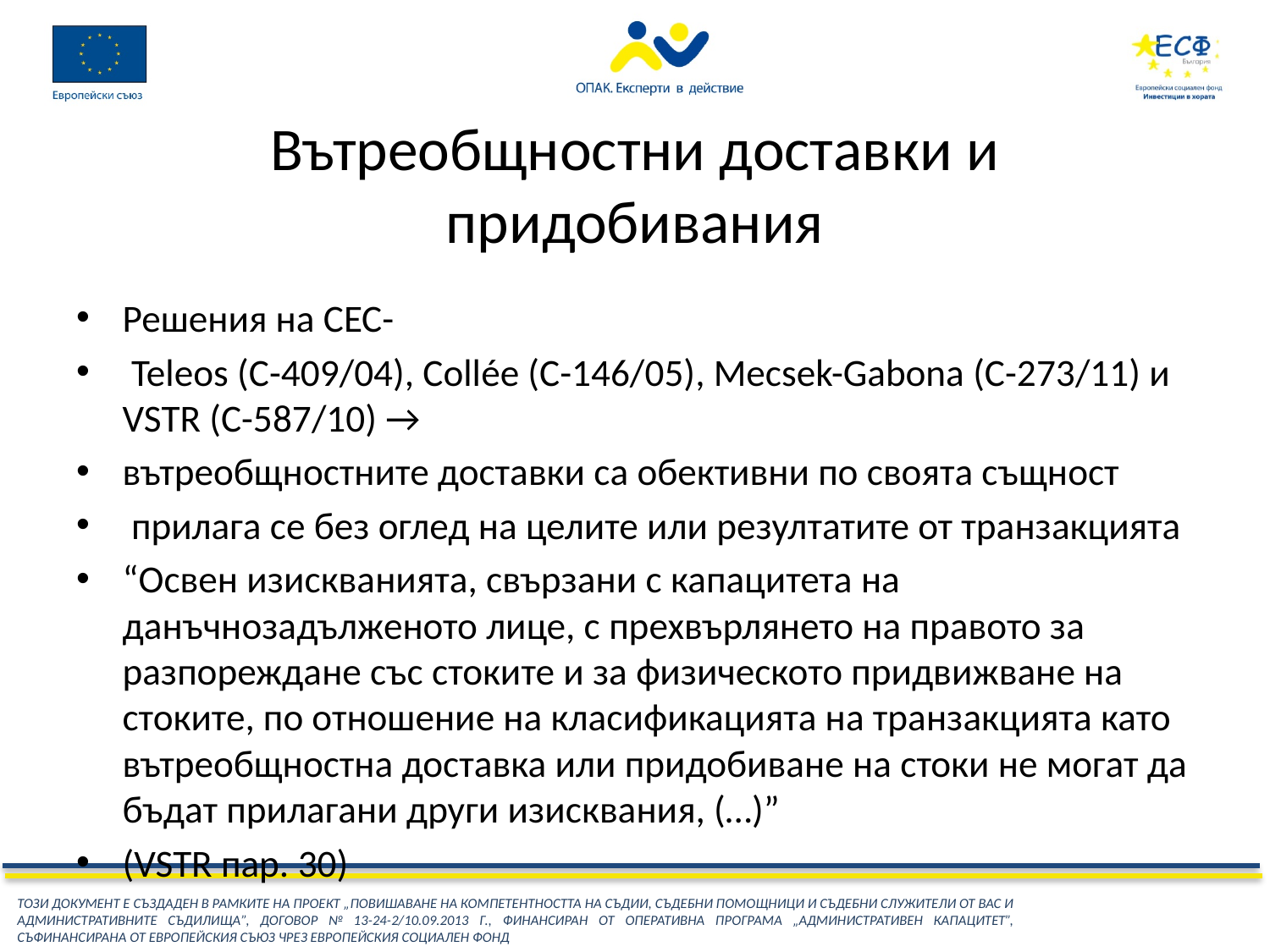

# Вътреобщностни доставки и придобивания
Решения на СЕС-
 Teleos (C-409/04), Collée (C-146/05), Mecsek-Gabona (C-273/11) и VSTR (C-587/10) →
вътреобщностните доставки са обективни по своята същност
 прилага се без оглед на целите или резултатите от транзакцията
“Освен изискванията, свързани с капацитета на данъчнозадълженото лице, с прехвърлянето на правото за разпореждане със стоките и за физическото придвижване на стоките, по отношение на класификацията на транзакцията като вътреобщностна доставка или придобиване на стоки не могат да бъдат прилагани други изисквания, (…)”
(VSTR пар. 30)